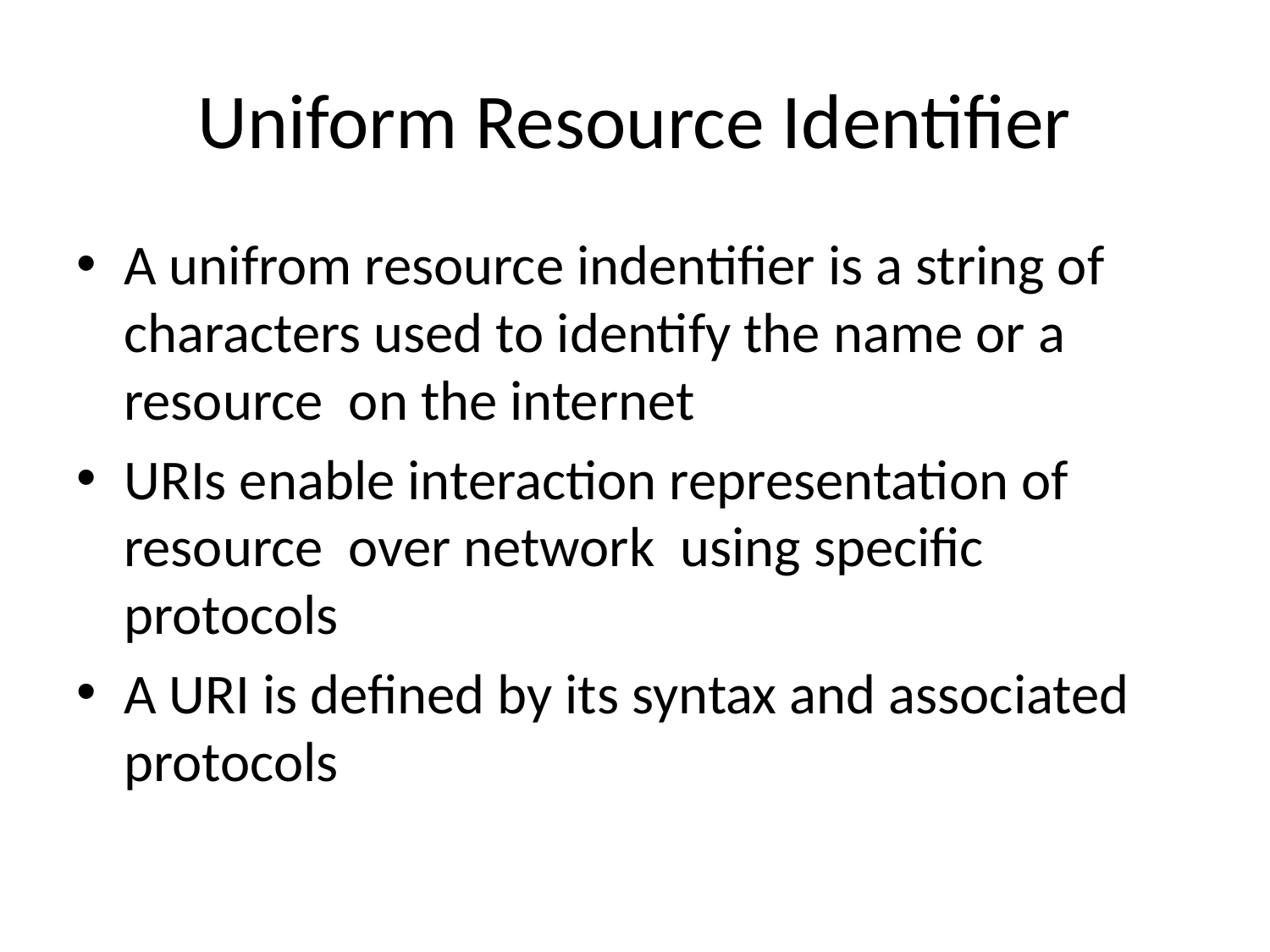

# Uniform Resource Identifier
A unifrom resource indentifier is a string of characters used to identify the name or a resource  on the internet
URIs enable interaction representation of resource  over network  using specific protocols
A URI is defined by its syntax and associated protocols